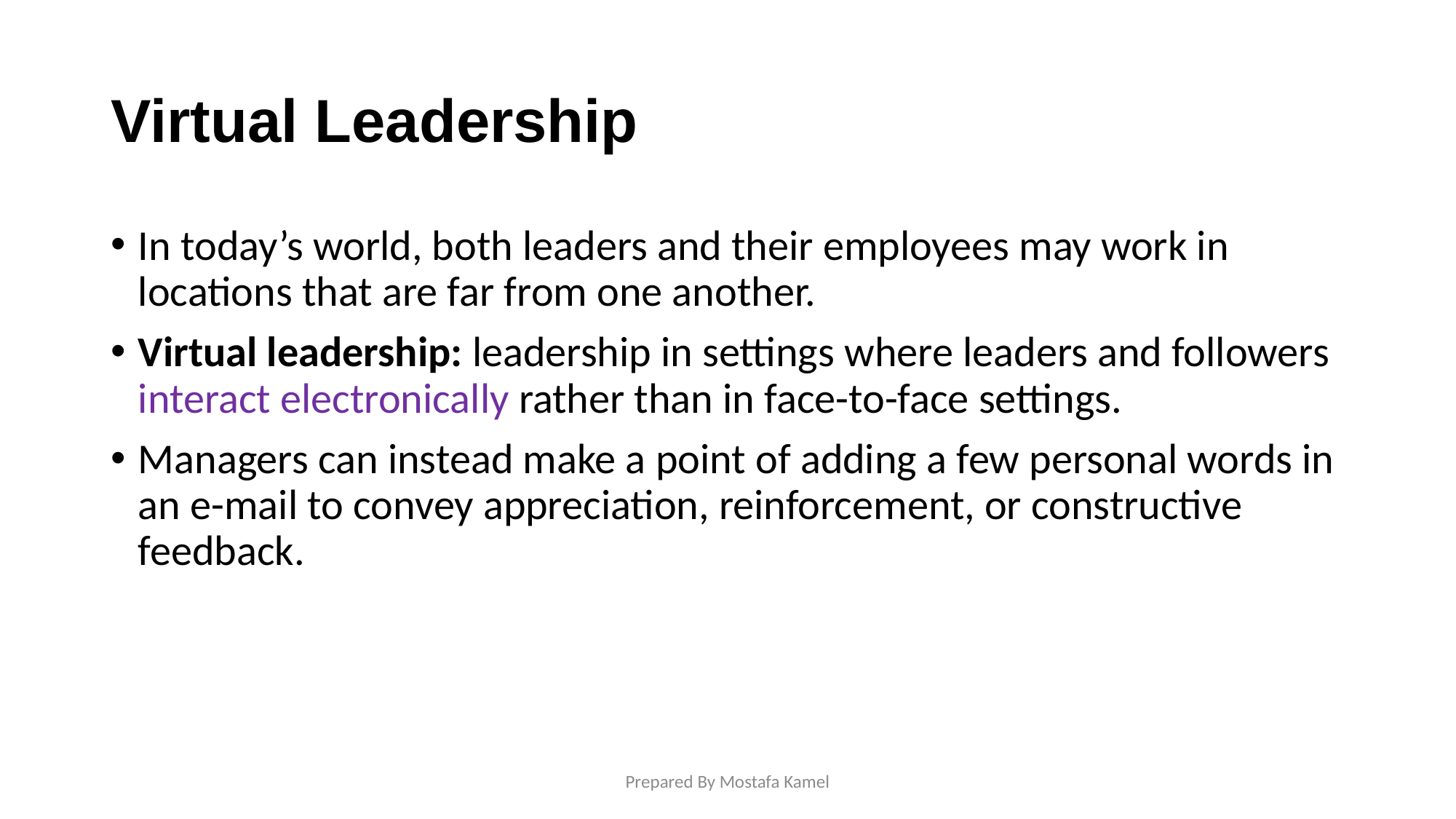

# Virtual Leadership
In today’s world, both leaders and their employees may work in locations that are far from one another.
Virtual leadership: leadership in settings where leaders and followers interact electronically rather than in face-to-face settings.
Managers can instead make a point of adding a few personal words in an e-mail to convey appreciation, reinforcement, or constructive feedback.

Prepared By Mostafa Kamel